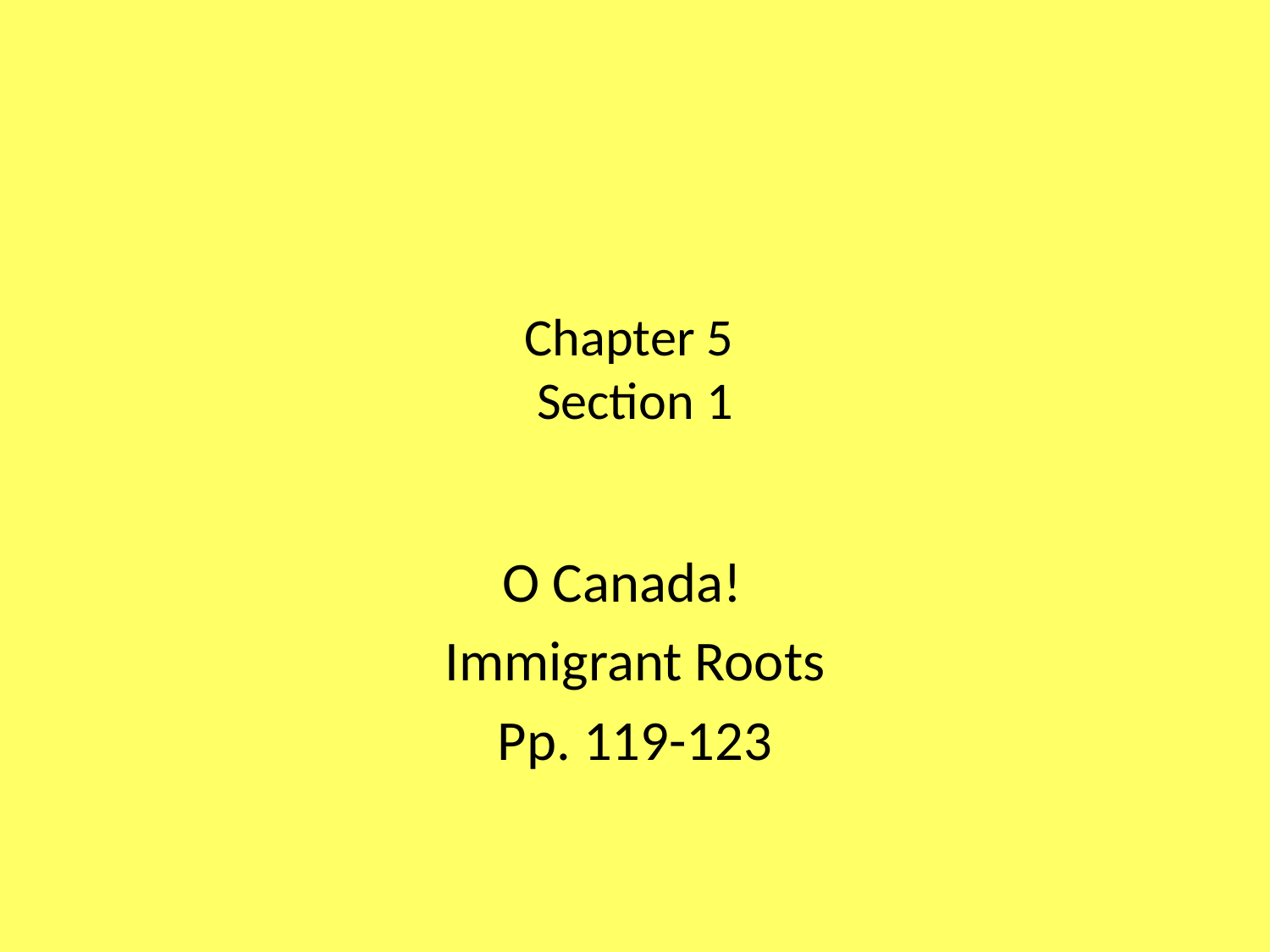

# Chapter 5 Section 1
O Canada!
Immigrant Roots
Pp. 119-123